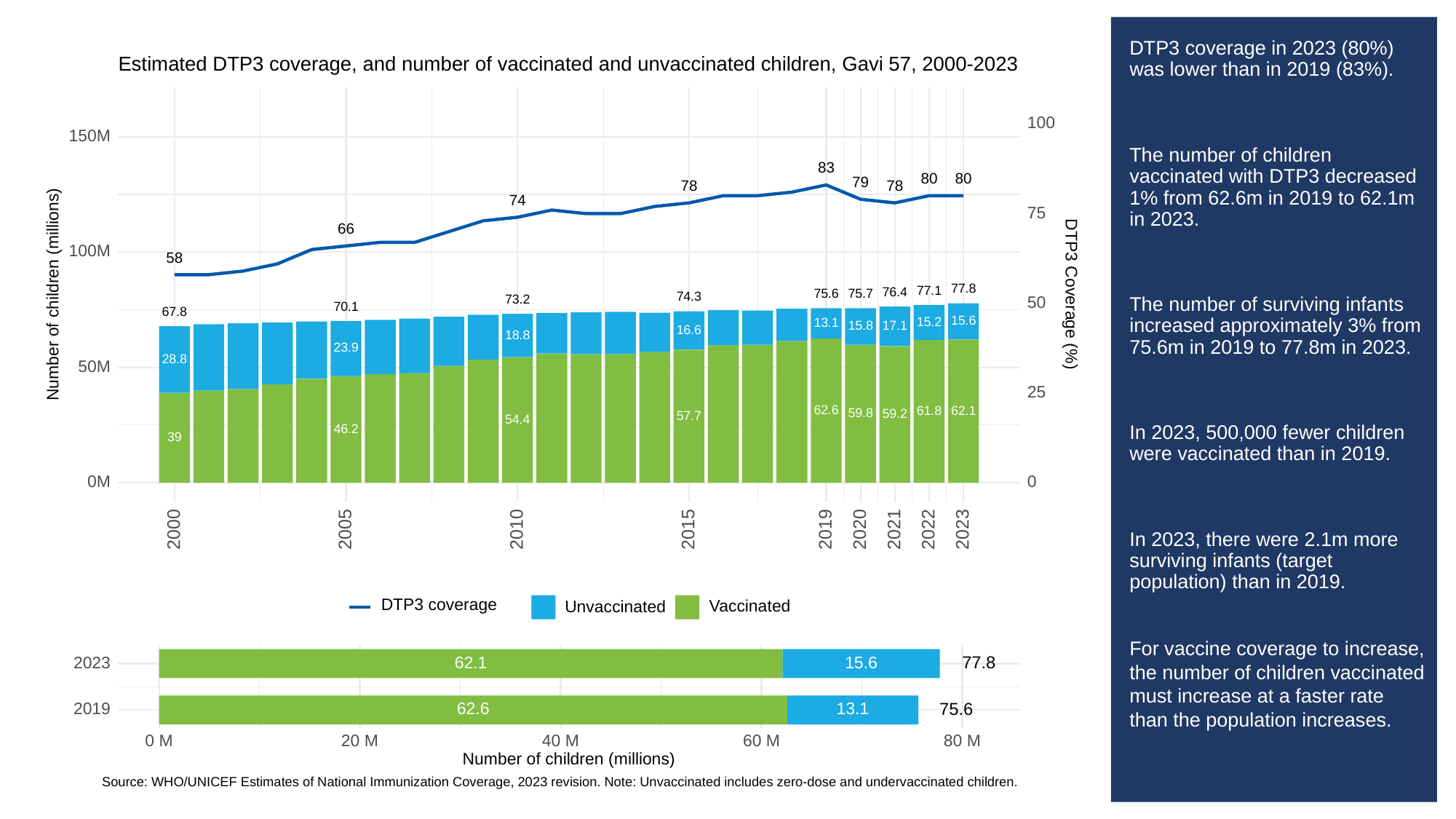

# DTP3 coverage in 2023 (80%) was lower than in 2019 (83%).

The number of children vaccinated with DTP3 decreased 1% from 62.6m in 2019 to 62.1m in 2023.

The number of surviving infants increased approximately 3% from 75.6m in 2019 to 77.8m in 2023.

In 2023, 500,000 fewer children were vaccinated than in 2019.

In 2023, there were 2.1m more surviving infants (target population) than in 2019.

For vaccine coverage to increase, the number of children vaccinated must increase at a faster rate than the population increases.

Estimated DTP3 coverage, and number of vaccinated and unvaccinated children, Gavi 57, 2000-2023

100
150M

83
80
80
79
78
78

74
75
66
100M

58
77.8
77.1
Number of children (millions)
DTP3 Coverage (%)
76.4
75.6
75.7
74.3
73.2
50
70.1

67.8

15.6

15.2
13.1

15.8
17.1

16.6

18.8

23.9

28.8

50M

25

62.6
62.1
61.8
59.8
59.2
57.7
54.4
46.2

39
0M
0

2023
2000
2005
2010
2015
2019
2020
2021
2022

DTP3 coverage
Unvaccinated
Vaccinated

77.8
62.1
15.6
2023

75.6
13.1
62.6
2019

0 M
20 M
40 M
60 M
80 M
Number of children (millions)
Source: WHO/UNICEF Estimates of National Immunization Coverage, 2023 revision. Note: Unvaccinated includes zero-dose and undervaccinated children.